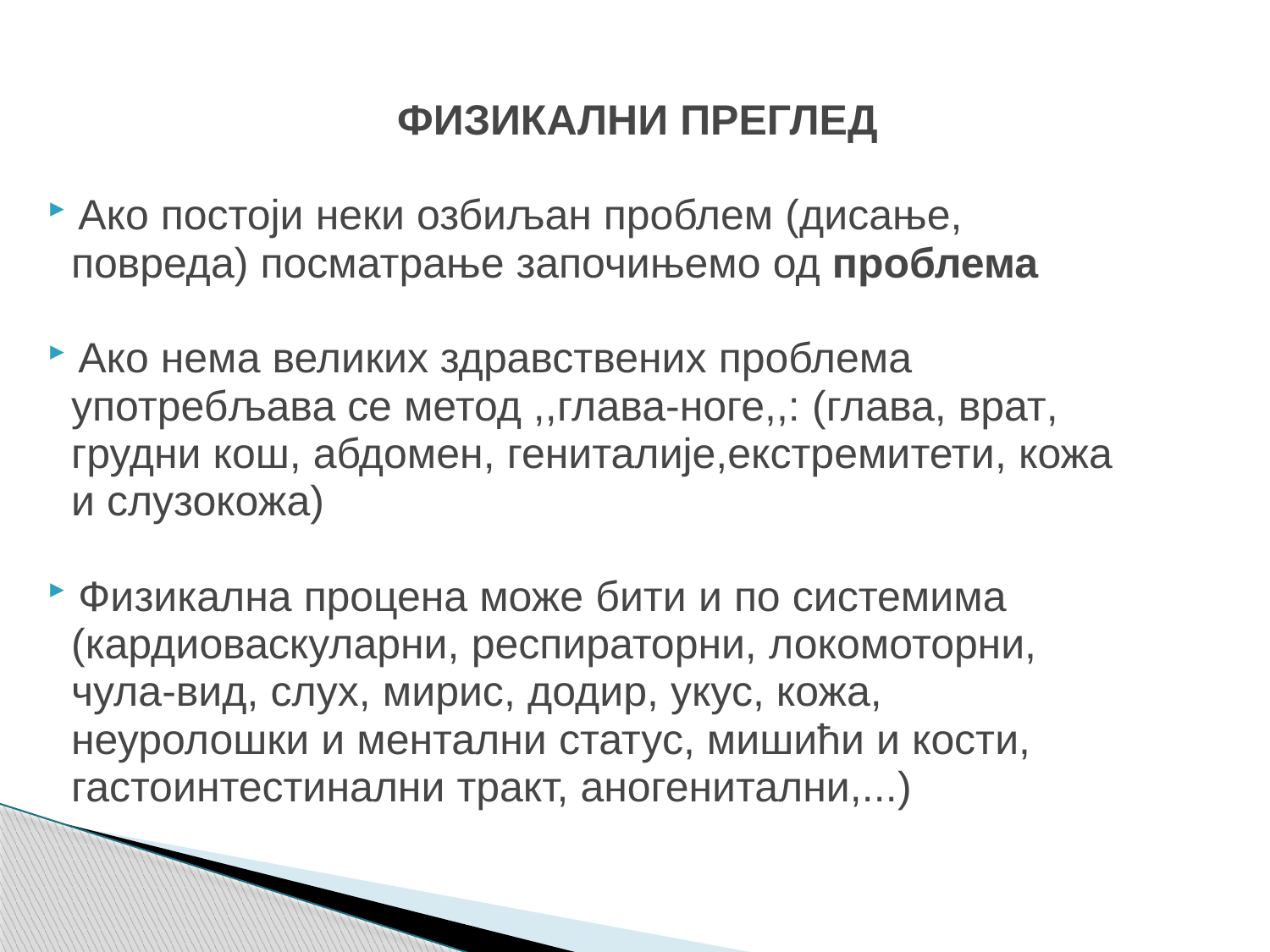

ФИЗИКАЛНИ ПРЕГЛЕД

 Ако постоји неки озбиљан проблем (дисање,
  повреда) посматрање започињемо од проблема

 Ако нема великих здравствених проблема
  употребљава се метод ,,глава-ноге,,: (глава, врат,
  грудни кош, абдомен, гениталије,екстремитети, кожа
  и слузокожа)

 Физикална процена може бити и по системима
  (кардиоваскуларни, респираторни, локомоторни,
  чула-вид, слух, мирис, додир, укус, кожа,
  неуролошки и ментални статус, мишићи и кости,
  гастоинтестинални тракт, аногенитални,...)